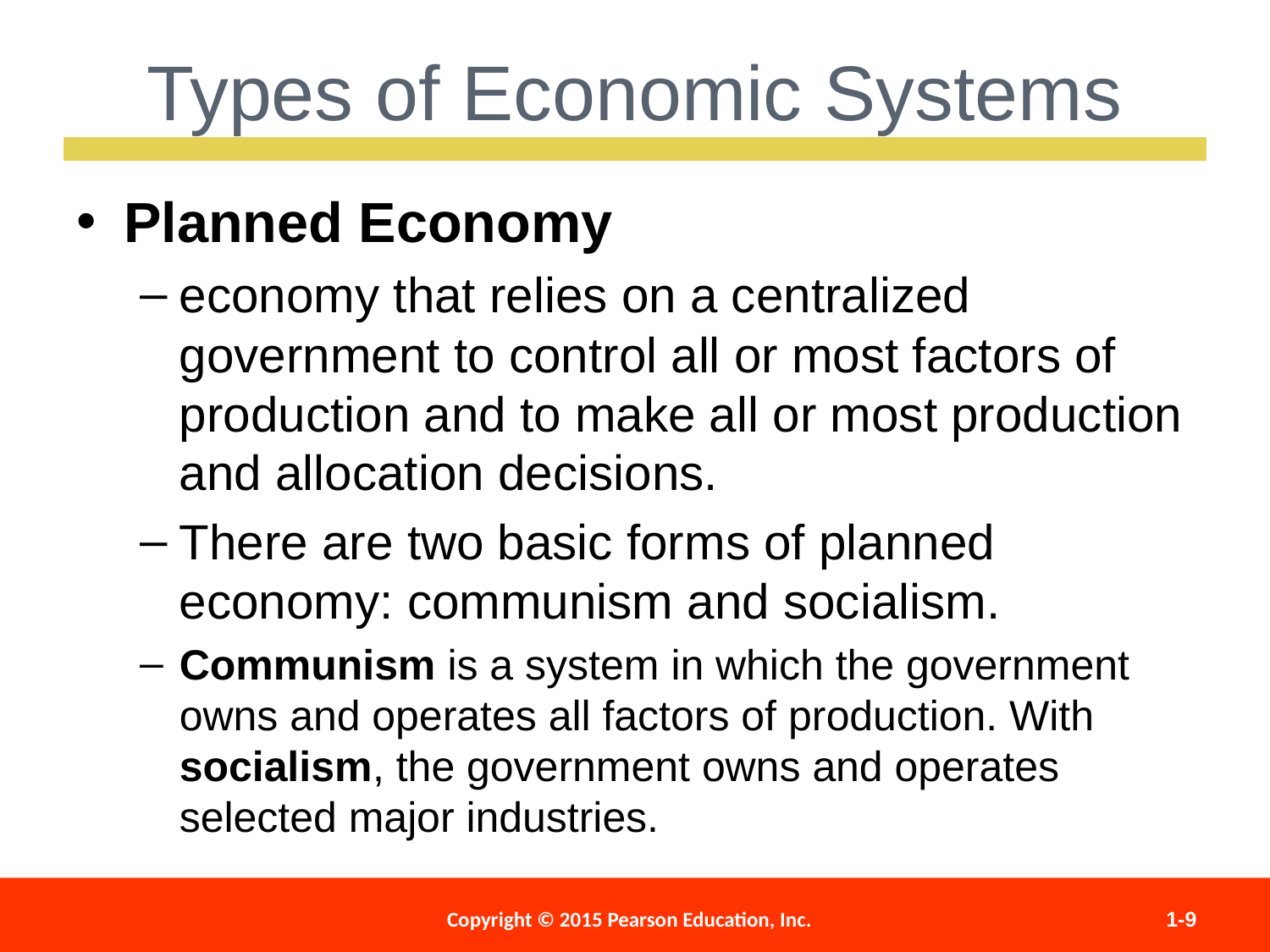

Types of Economic Systems
Planned Economy
economy that relies on a centralized government to control all or most factors of production and to make all or most production and allocation decisions.
There are two basic forms of planned economy: communism and socialism.
Communism is a system in which the government owns and operates all factors of production. With socialism, the government owns and operates selected major industries.